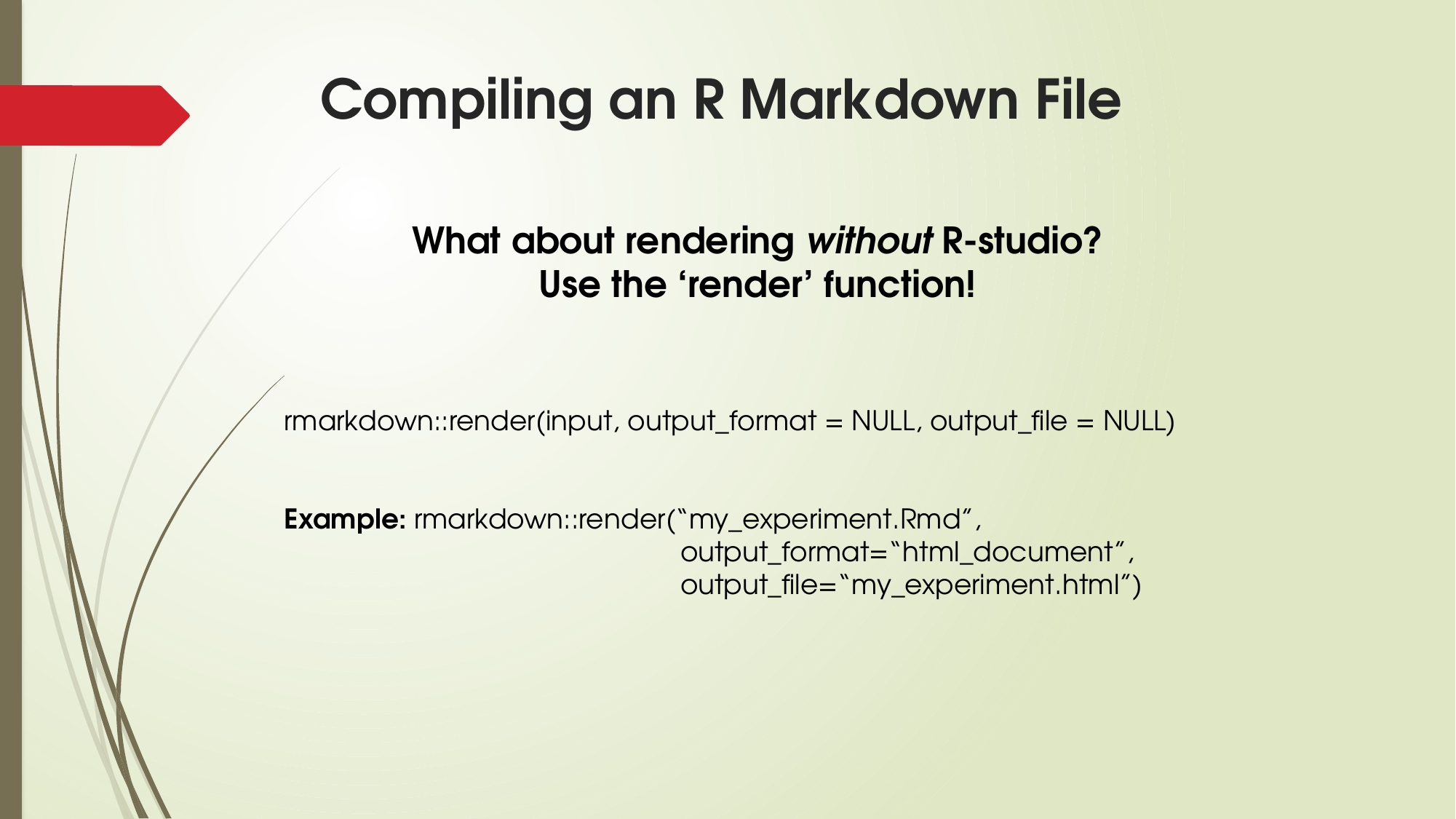

# Compiling an R Markdown File
What about rendering without R-studio?
Use the ‘render’ function!

rmarkdown::render(input, output_format = NULL, output_file = NULL)

Example: rmarkdown::render(“my_experiment.Rmd”,
			         output_format=“html_document”,
			         output_file=“my_experiment.html”)